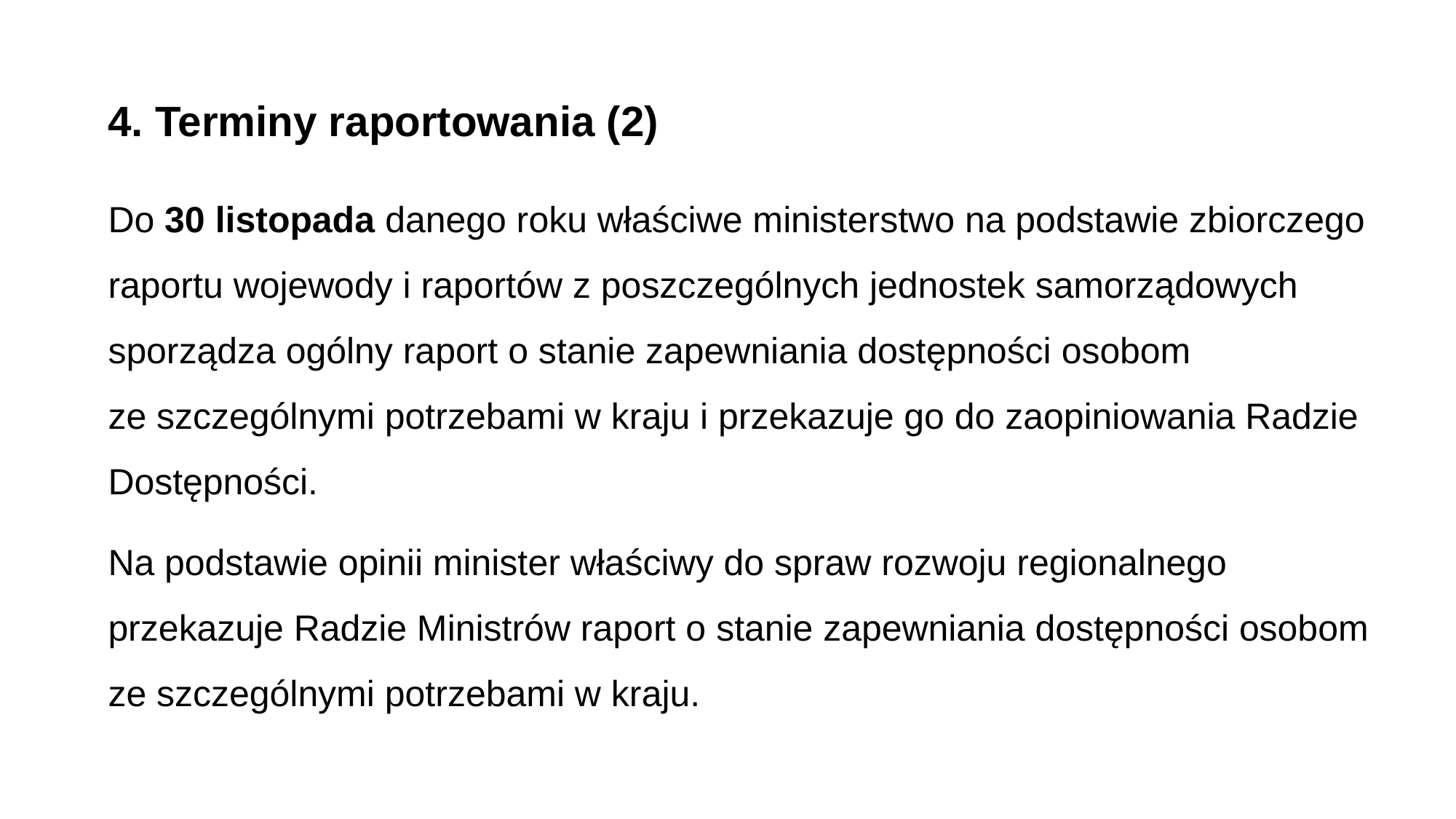

4. Terminy raportowania (2)
Do 30 listopada danego roku właściwe ministerstwo na podstawie zbiorczego raportu wojewody i raportów z poszczególnych jednostek samorządowych sporządza ogólny raport o stanie zapewniania dostępności osobom
ze szczególnymi potrzebami w kraju i przekazuje go do zaopiniowania Radzie Dostępności.
Na podstawie opinii minister właściwy do spraw rozwoju regionalnego przekazuje Radzie Ministrów raport o stanie zapewniania dostępności osobom ze szczególnymi potrzebami w kraju.